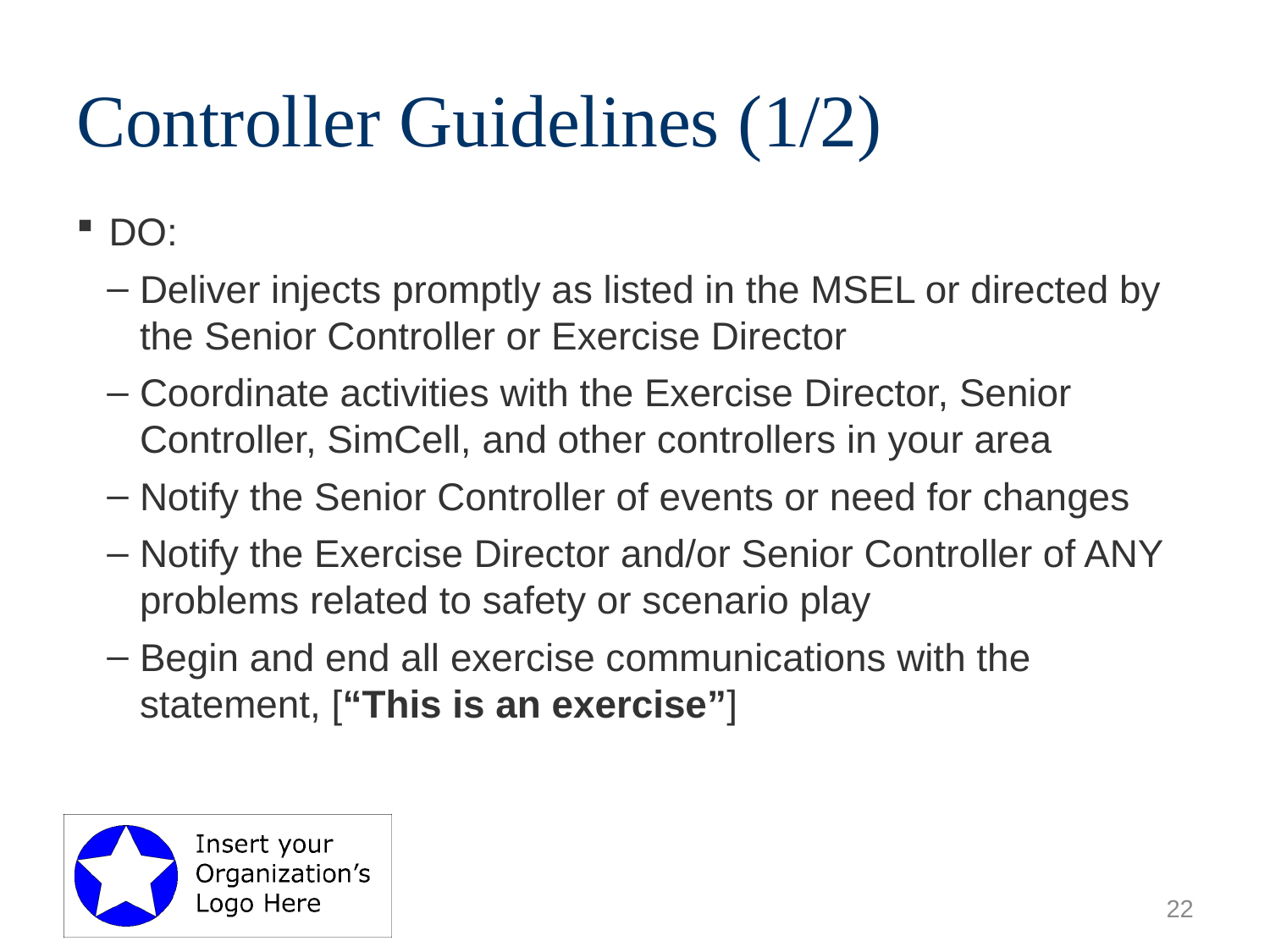

# Controller Guidelines (1/2)
DO:
Deliver injects promptly as listed in the MSEL or directed by the Senior Controller or Exercise Director
Coordinate activities with the Exercise Director, Senior Controller, SimCell, and other controllers in your area
Notify the Senior Controller of events or need for changes
Notify the Exercise Director and/or Senior Controller of ANY problems related to safety or scenario play
Begin and end all exercise communications with the statement, [“This is an exercise”]
22